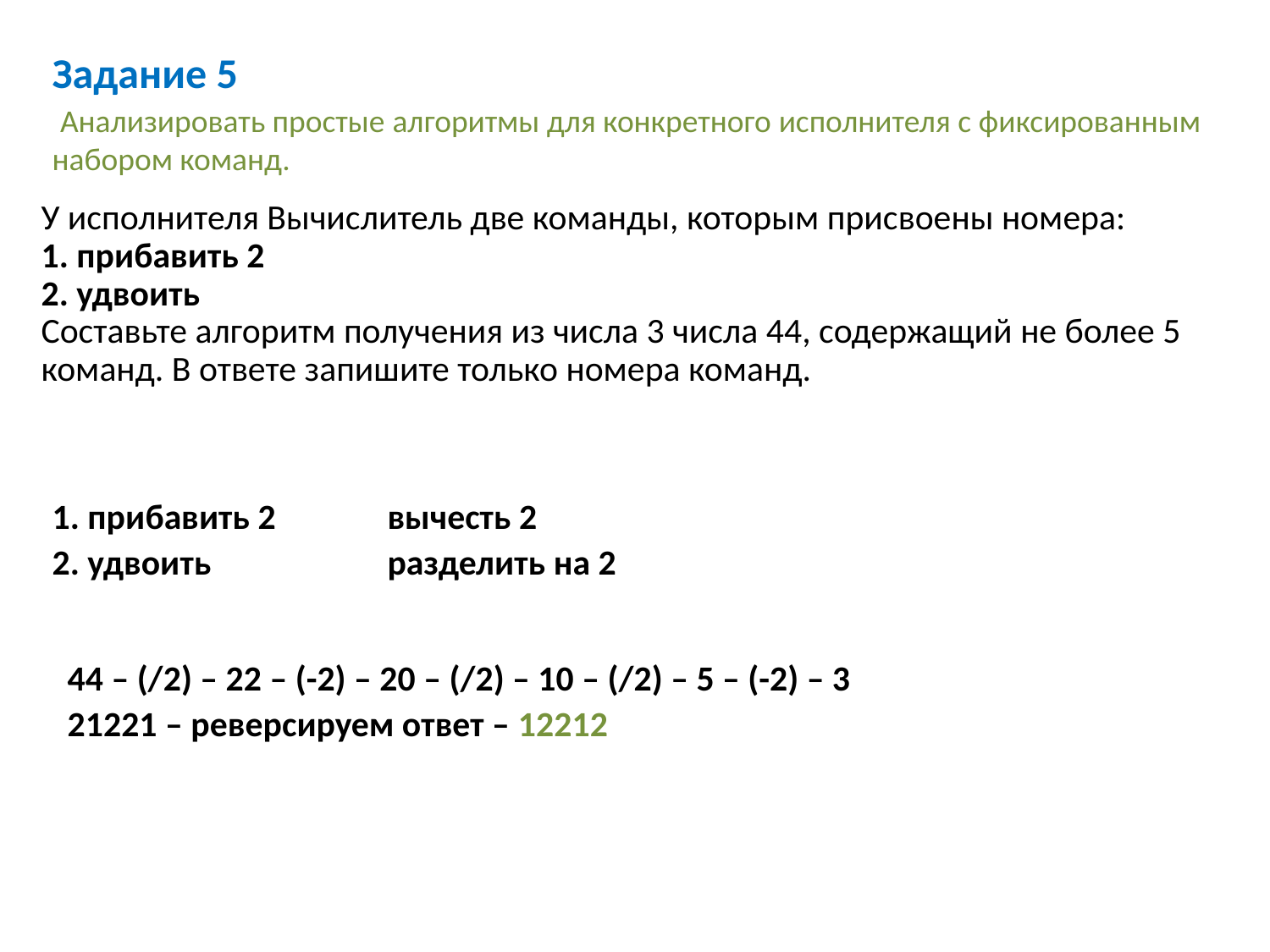

Задание 5
 Анализировать простые алгоритмы для конкретного исполнителя с фиксированным набором команд.
| У исполнителя Вычислитель две команды, которым присвоены номера: 1. прибавить 2 2. удвоить Составьте алгоритм получения из числа 3 числа 44, содержащий не более 5 команд. В ответе запишите только номера команд. |
| --- |
1. прибавить 2
2. удвоить
вычесть 2
разделить на 2
44 – (/2) – 22 – (-2) – 20 – (/2) – 10 – (/2) – 5 – (-2) – 3
21221 – реверсируем ответ – 12212